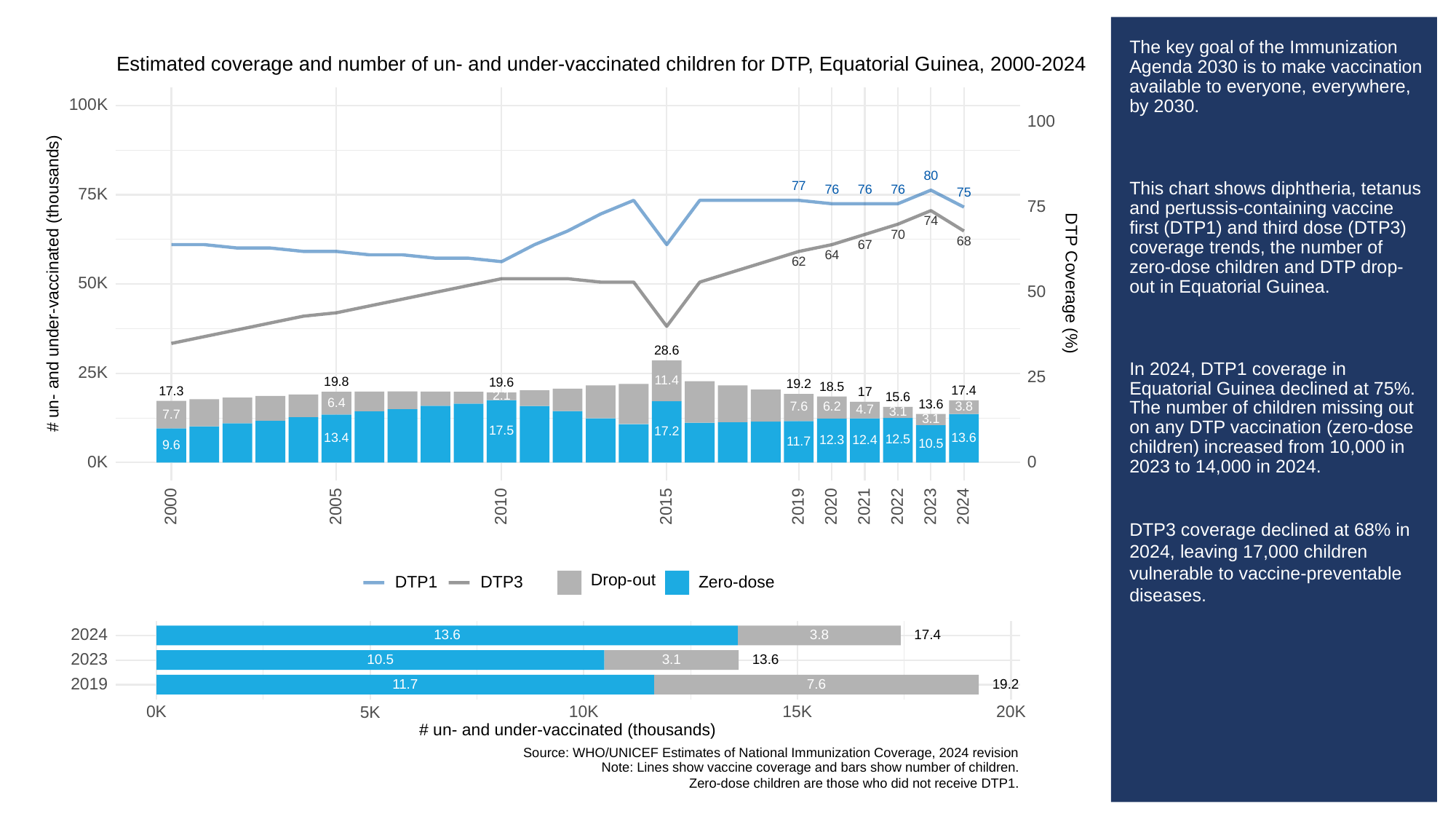

# The key goal of the Immunization Agenda 2030 is to make vaccination available to everyone, everywhere, by 2030.

This chart shows diphtheria, tetanus and pertussis-containing vaccine first (DTP1) and third dose (DTP3) coverage trends, the number of zero-dose children and DTP drop-out in Equatorial Guinea.

In 2024, DTP1 coverage in Equatorial Guinea declined at 75%. The number of children missing out on any DTP vaccination (zero-dose children) increased from 10,000 in 2023 to 14,000 in 2024.

DTP3 coverage declined at 68% in 2024, leaving 17,000 children vulnerable to vaccine-preventable diseases.

Estimated coverage and number of un- and under-vaccinated children for DTP, Equatorial Guinea, 2000-2024

100K

100

80
77
76
76
76
75
75K

75

74
70
68

67
64
62
# un- and under-vaccinated (thousands)
DTP Coverage (%)
50K

50

28.6

25K
25

11.4
19.8
19.6
19.2

18.5

17.4
17.3
17

2.1

15.6

6.4

13.6

3.8
7.6
6.2

4.7

3.1

7.7

3.1

17.5
17.2

13.6
13.4
12.5
12.3
12.4
11.7
10.5
9.6
0K
0

2023
2000
2005
2010
2015
2019
2020
2021
2022
2024

Drop-out
DTP3
Zero-dose
DTP1

2024
13.6
3.8
17.4

2023
3.1
13.6
10.5

2019
7.6
19.2
11.7

0K
10K
15K
20K
5K
# un- and under-vaccinated (thousands)
Source: WHO/UNICEF Estimates of National Immunization Coverage, 2024 revision
Note: Lines show vaccine coverage and bars show number of children.
Zero-dose children are those who did not receive DTP1.